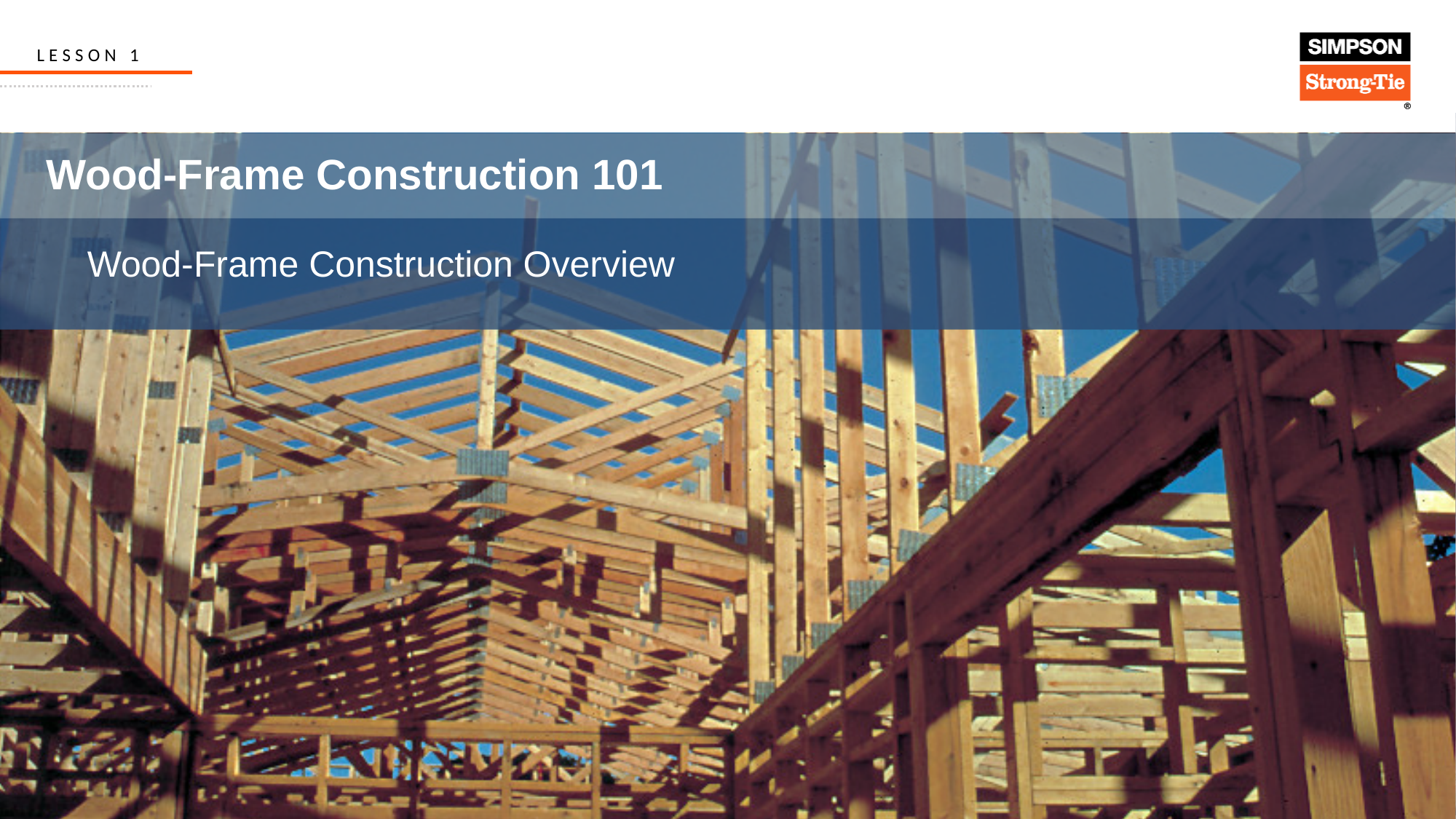

LESSON 1
   Wood-Frame Construction 101

Wood-Frame Construction Overview